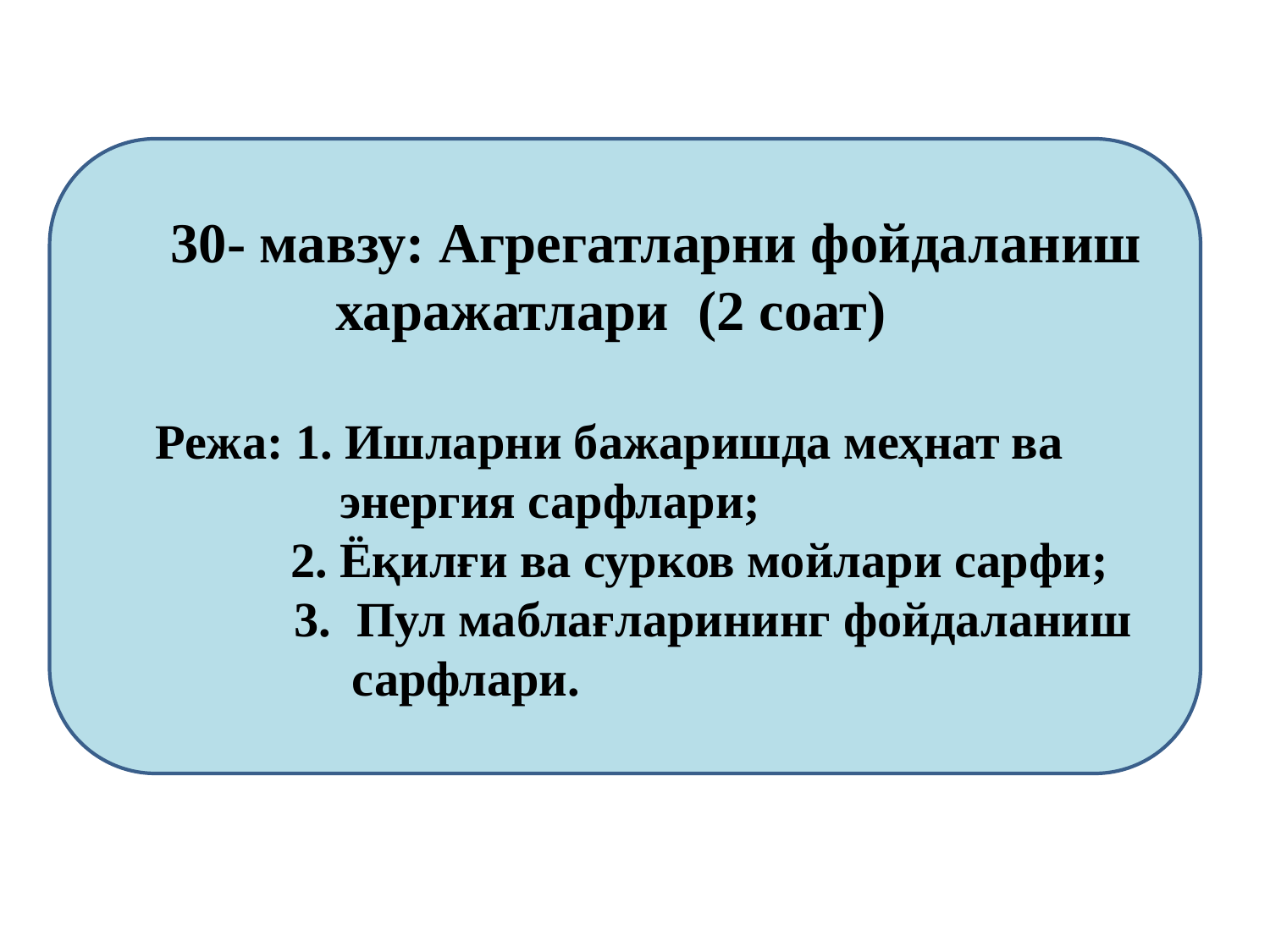

30- мавзу: Агрегатларни фойдаланиш харажатлари  (2 соат)

Режа: 1. Ишларни бажаришда меҳнат ва
               энергия сарфлари;
           2. Ёқилғи ва сурков мойлари сарфи;
           3.  Пул маблағларининг фойдаланиш
                сарфлари.